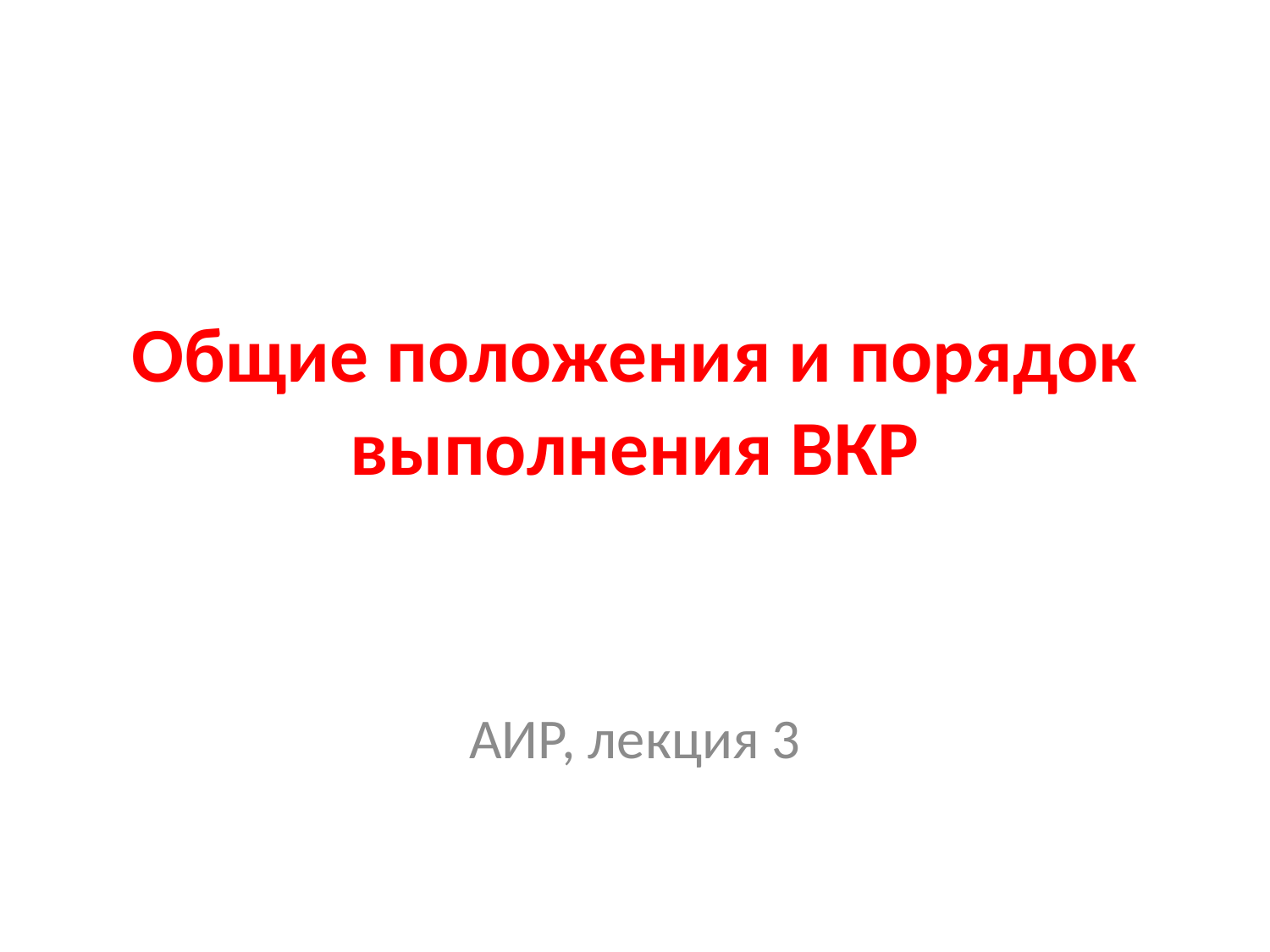

# Общие положения и порядок выполнения ВКР
АИР, лекция 3